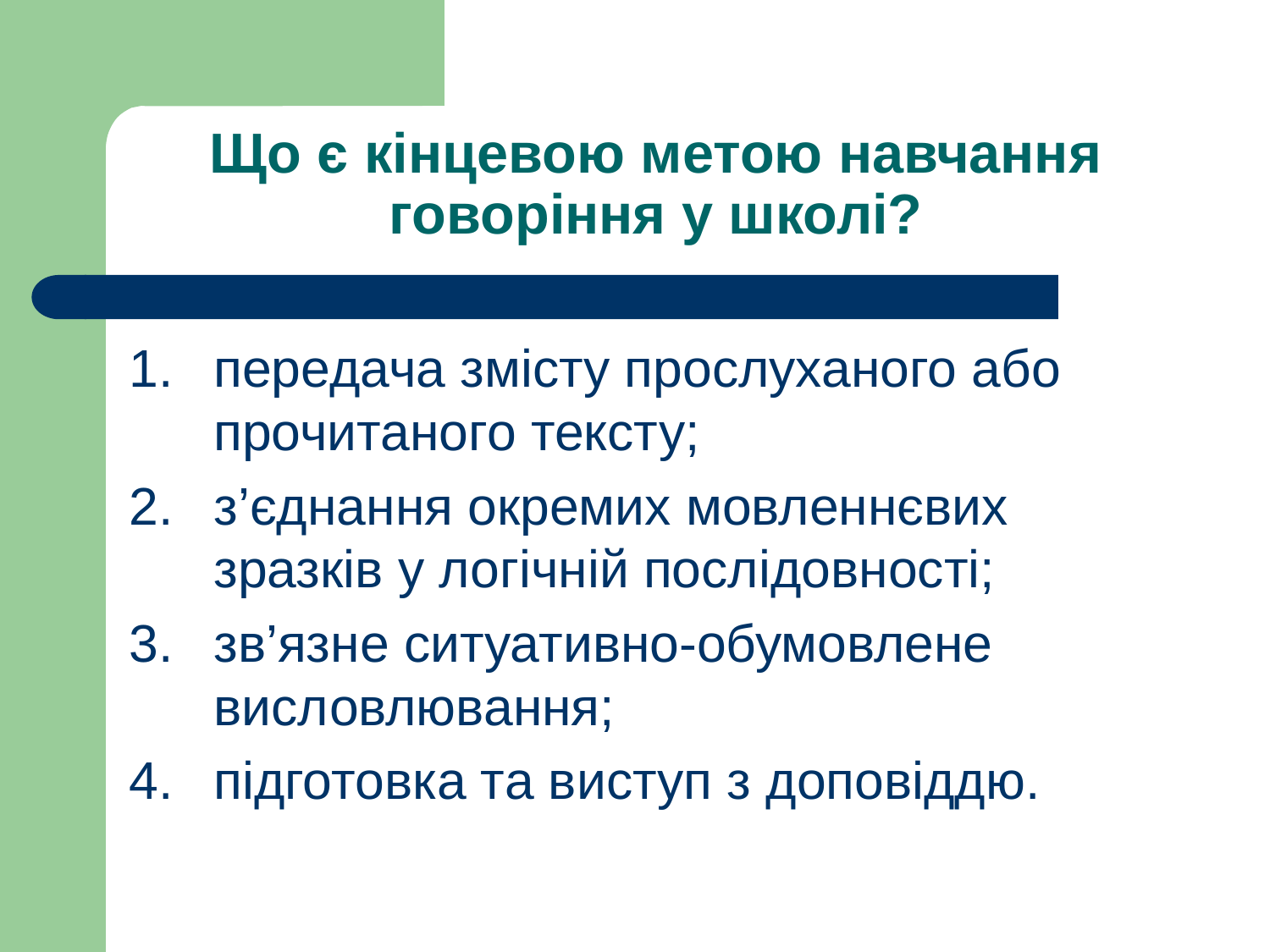

Що є кінцевою метою навчання говоріння у школі?
передача змісту прослуханого або прочитаного тексту;
з’єднання окремих мовленнєвих зразків у логічній послідовності;
зв’язне ситуативно-обумовлене висловлювання;
підготовка та виступ з доповіддю.